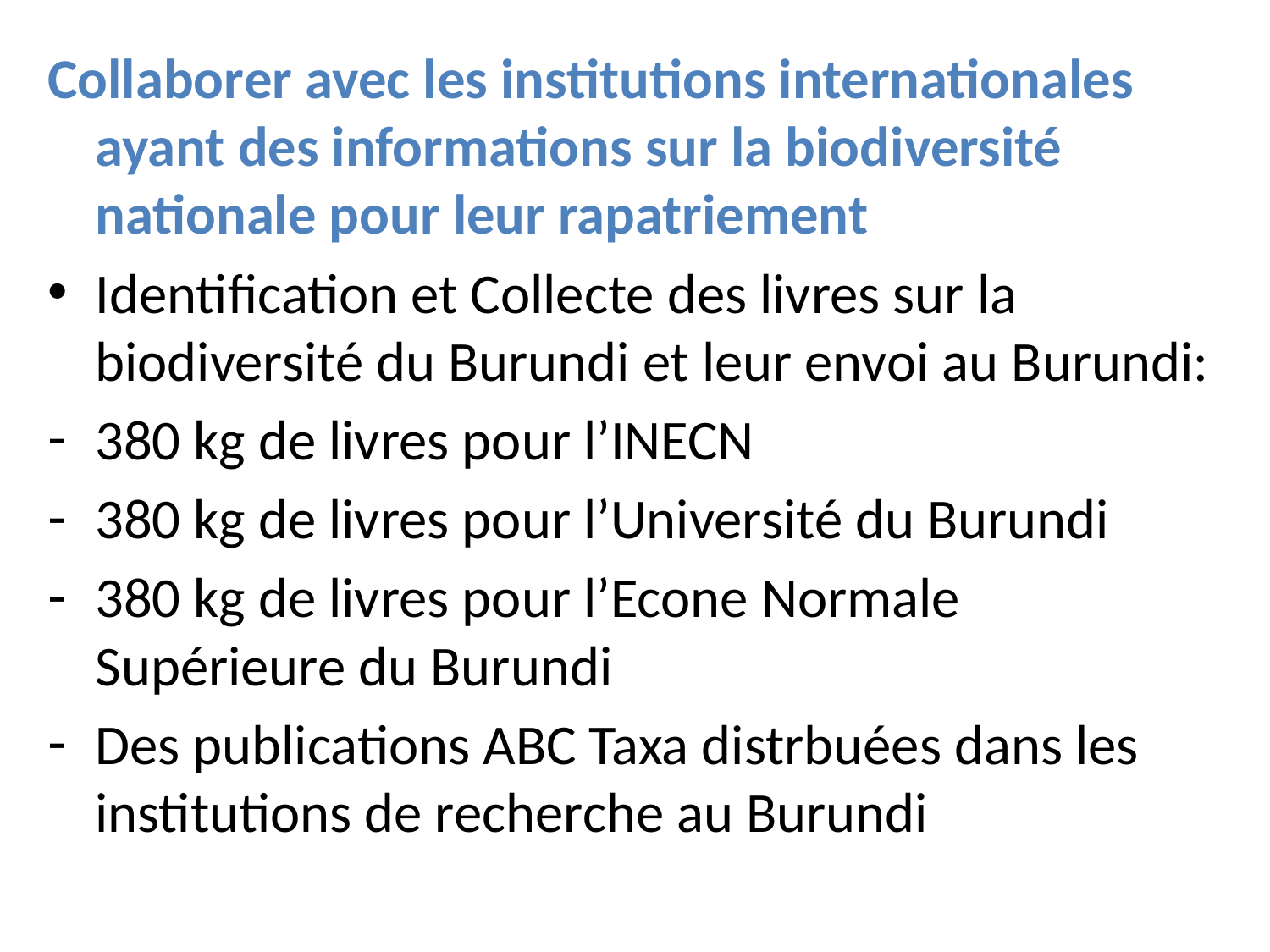

Collaborer avec les institutions internationales ayant des informations sur la biodiversité nationale pour leur rapatriement
Identification et Collecte des livres sur la biodiversité du Burundi et leur envoi au Burundi:
380 kg de livres pour l’INECN
380 kg de livres pour l’Université du Burundi
380 kg de livres pour l’Econe Normale Supérieure du Burundi
Des publications ABC Taxa distrbuées dans les institutions de recherche au Burundi